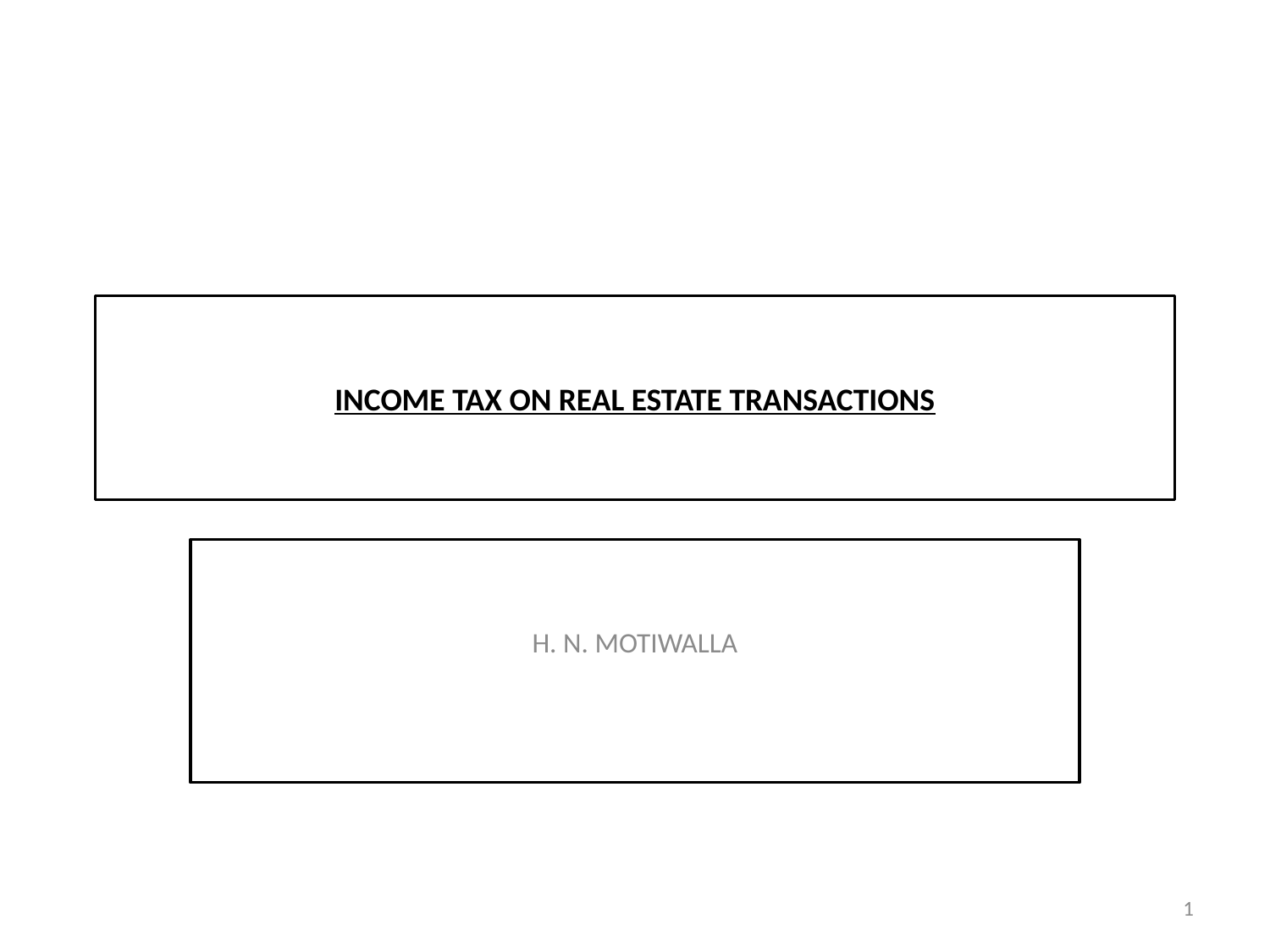

# INCOME TAX ON REAL ESTATE TRANSACTIONS

H. N. MOTIWALLA
1